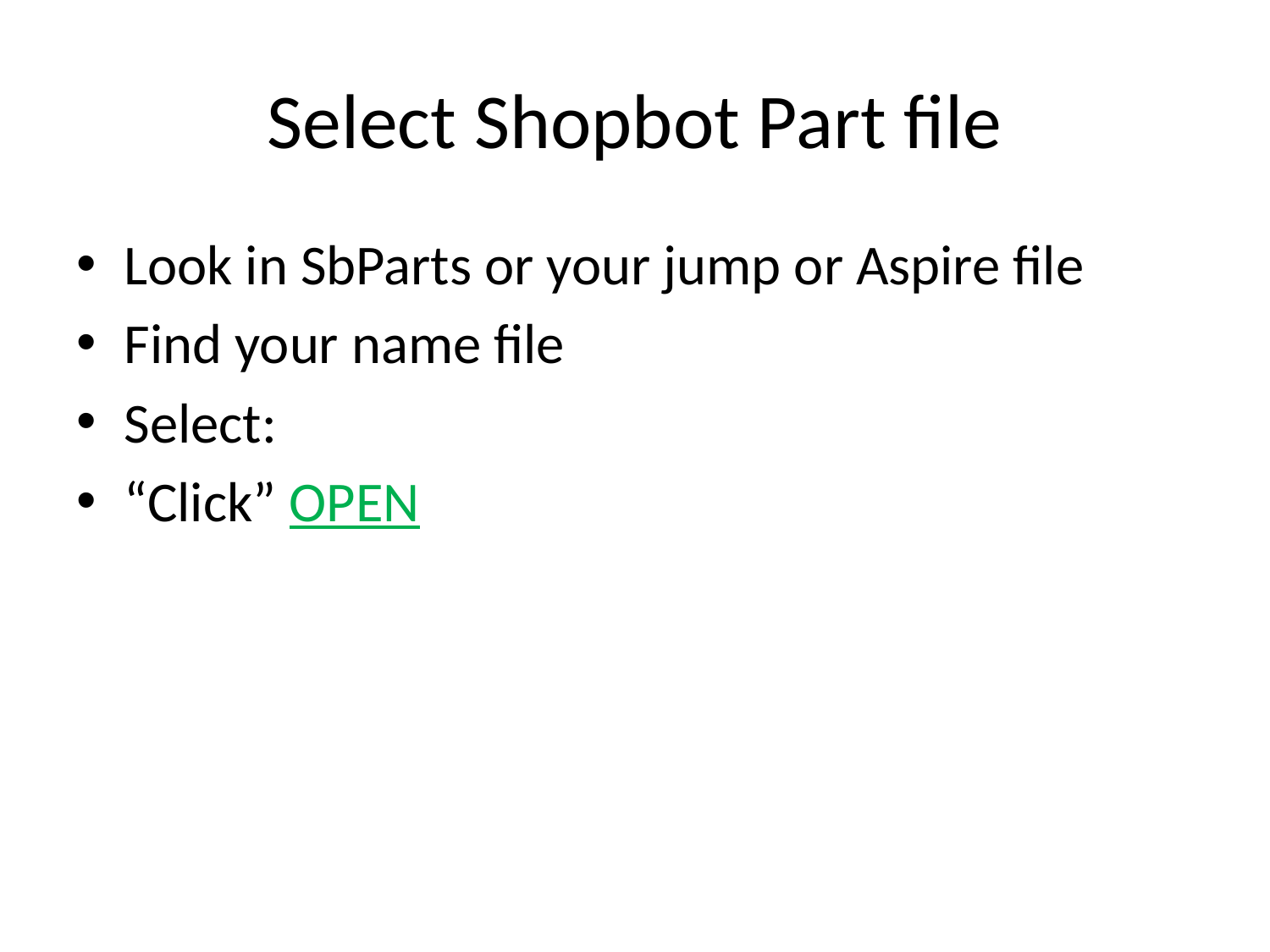

# Select Shopbot Part file
Look in SbParts or your jump or Aspire file
Find your name file
Select:
“Click” OPEN